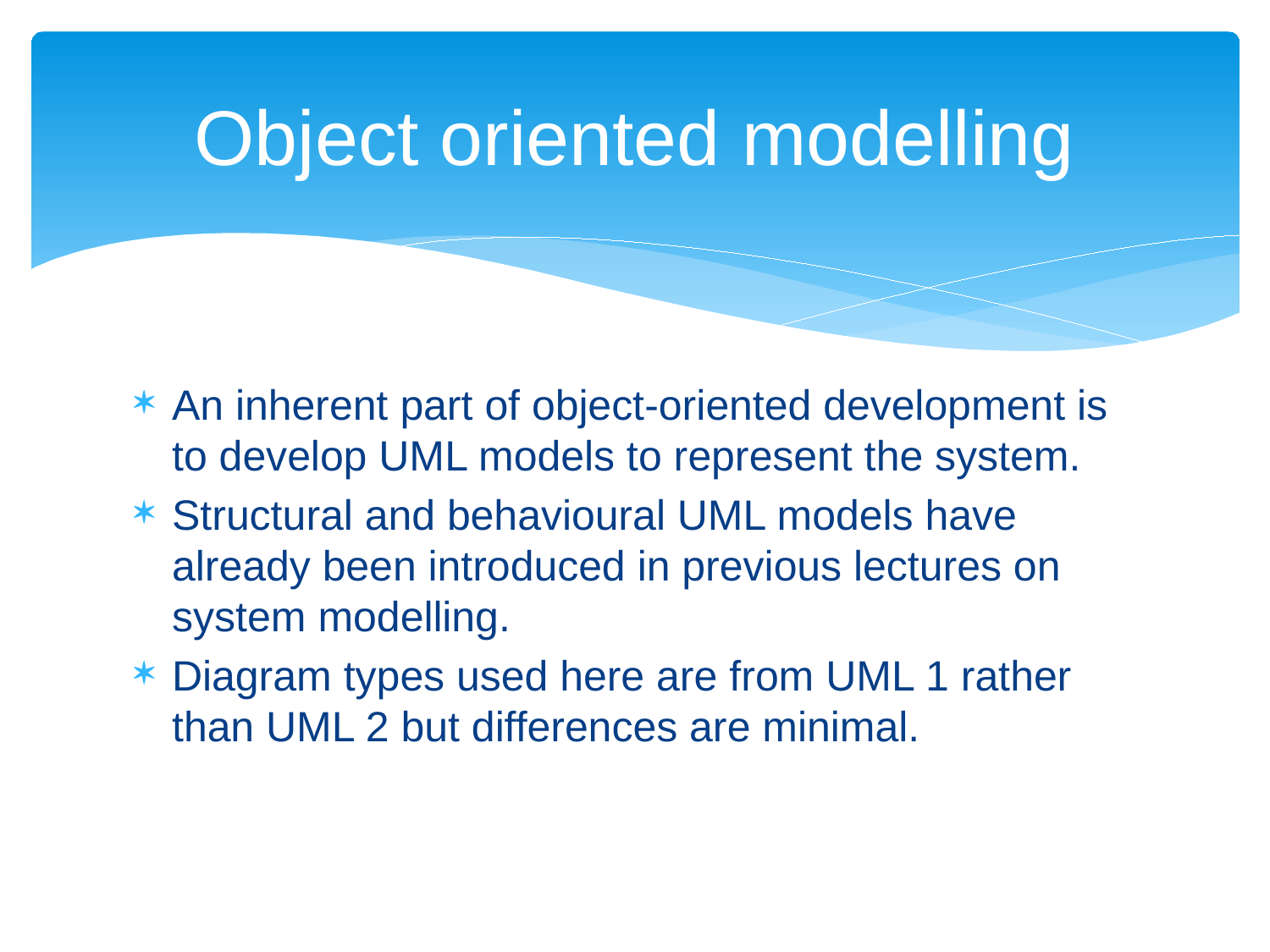

# Object oriented modelling
An inherent part of object-oriented development is to develop UML models to represent the system.
Structural and behavioural UML models have already been introduced in previous lectures on system modelling.
Diagram types used here are from UML 1 rather than UML 2 but differences are minimal.